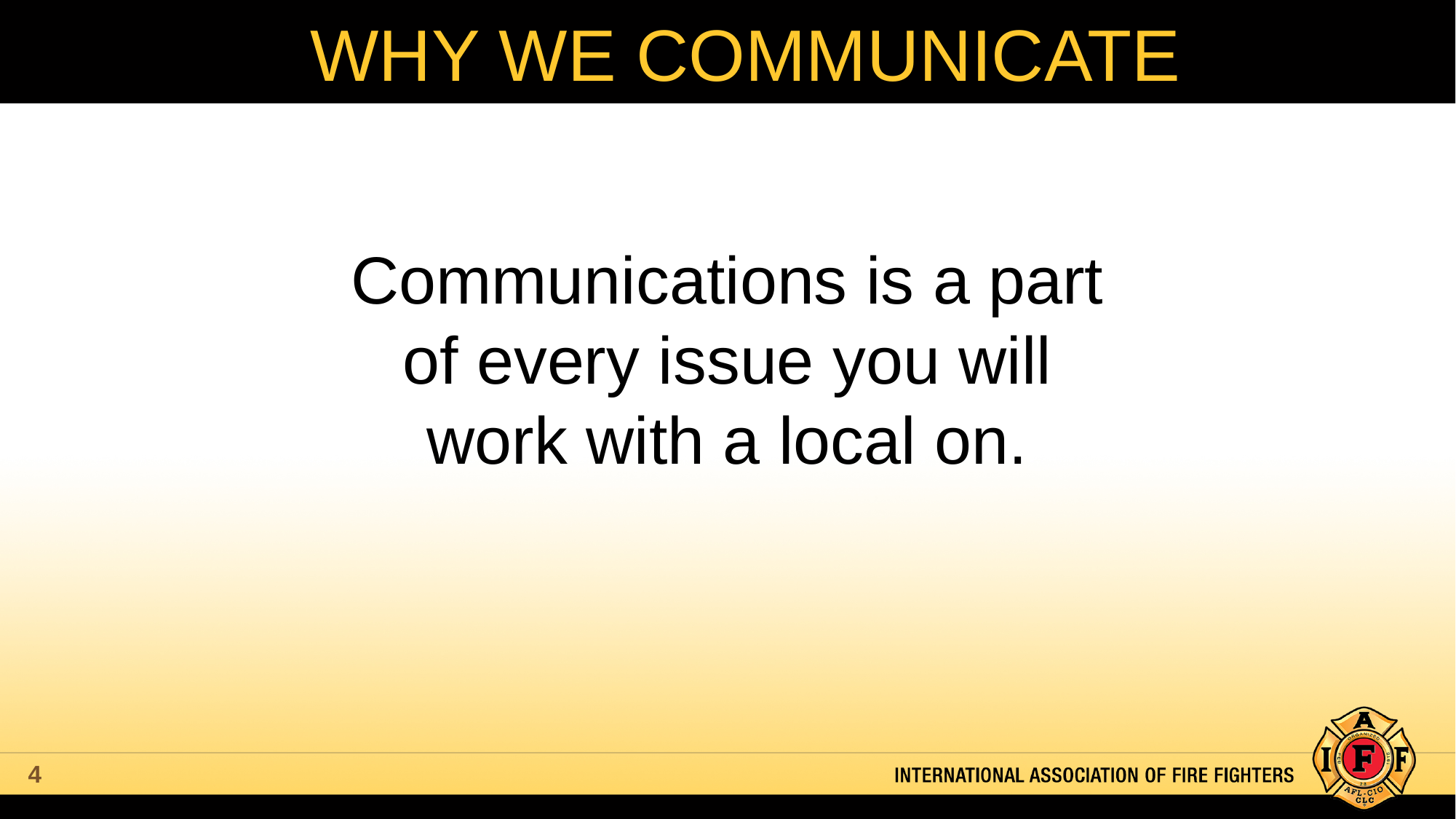

#
WHY WE COMMUNICATE
Communications is a part of every issue you will work with a local on.